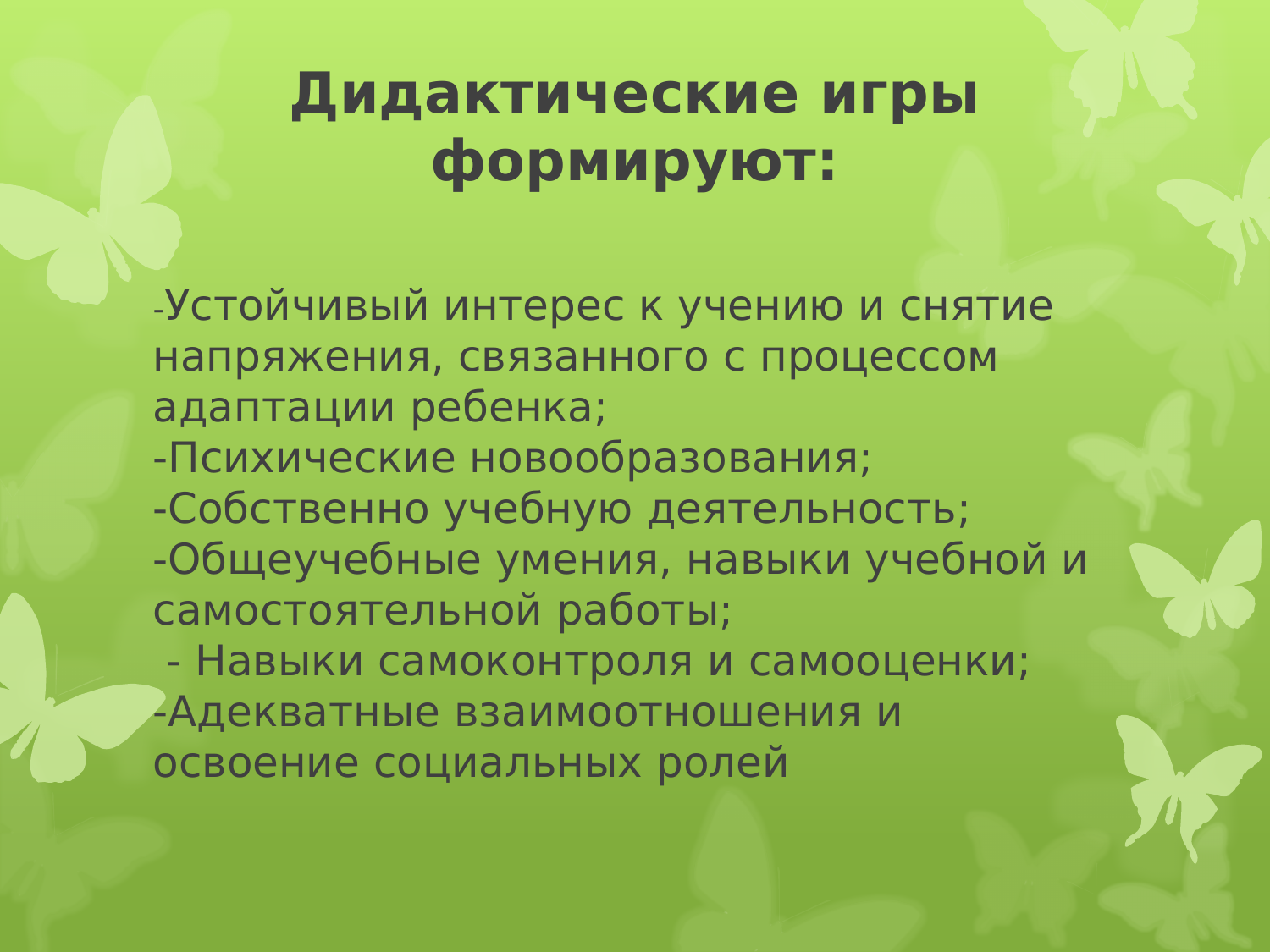

# Дидактические игры формируют:
-Устойчивый интерес к учению и снятие напряжения, связанного с процессом адаптации ребенка;
-Психические новообразования;
-Собственно учебную деятельность;
-Общеучебные умения, навыки учебной и самостоятельной работы;
 - Навыки самоконтроля и самооценки;
-Адекватные взаимоотношения и освоение социальных ролей